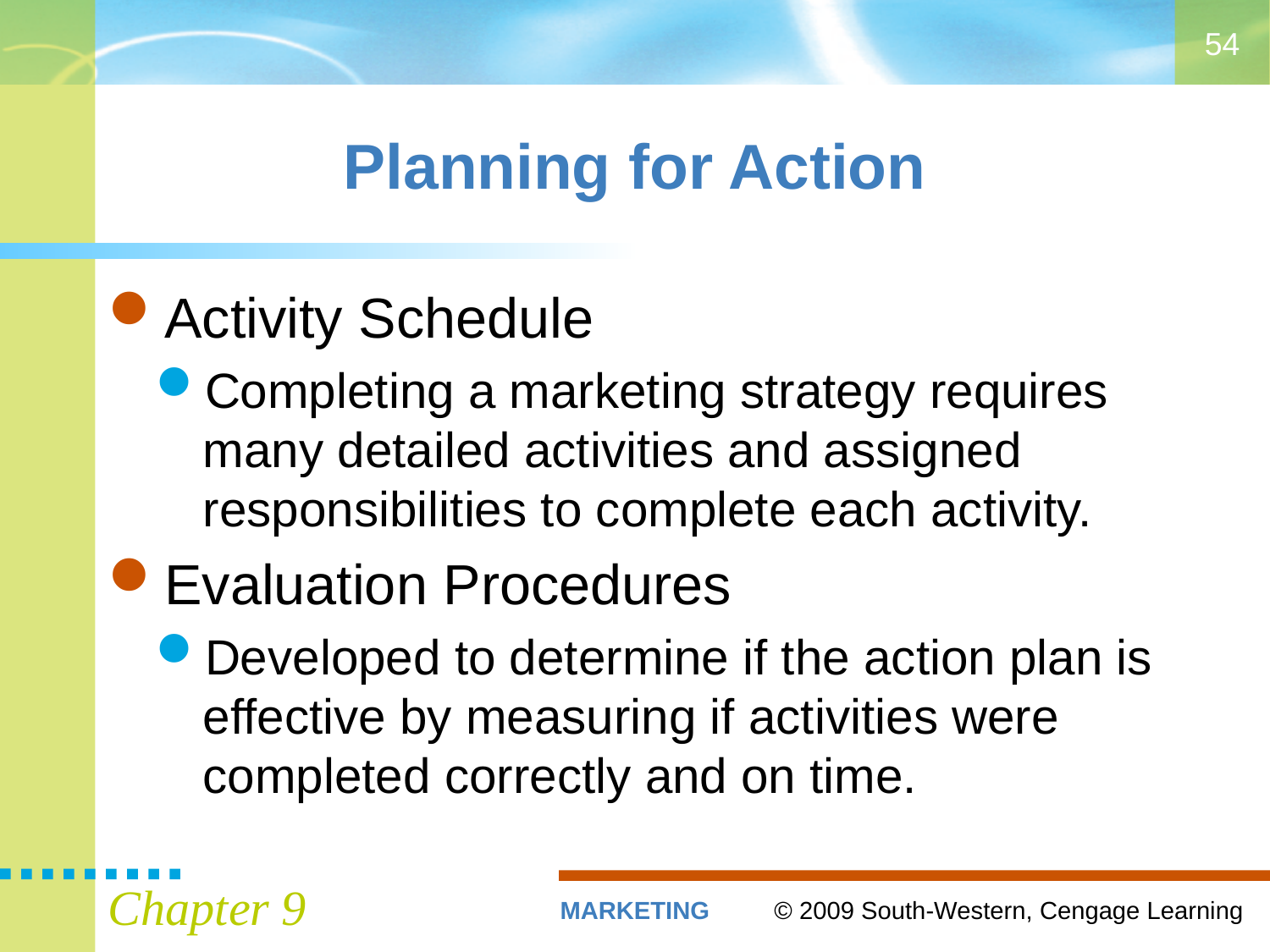

54
# Planning for Action
Activity Schedule
Completing a marketing strategy requires many detailed activities and assigned responsibilities to complete each activity.
Evaluation Procedures
Developed to determine if the action plan is effective by measuring if activities were completed correctly and on time.
Chapter 9